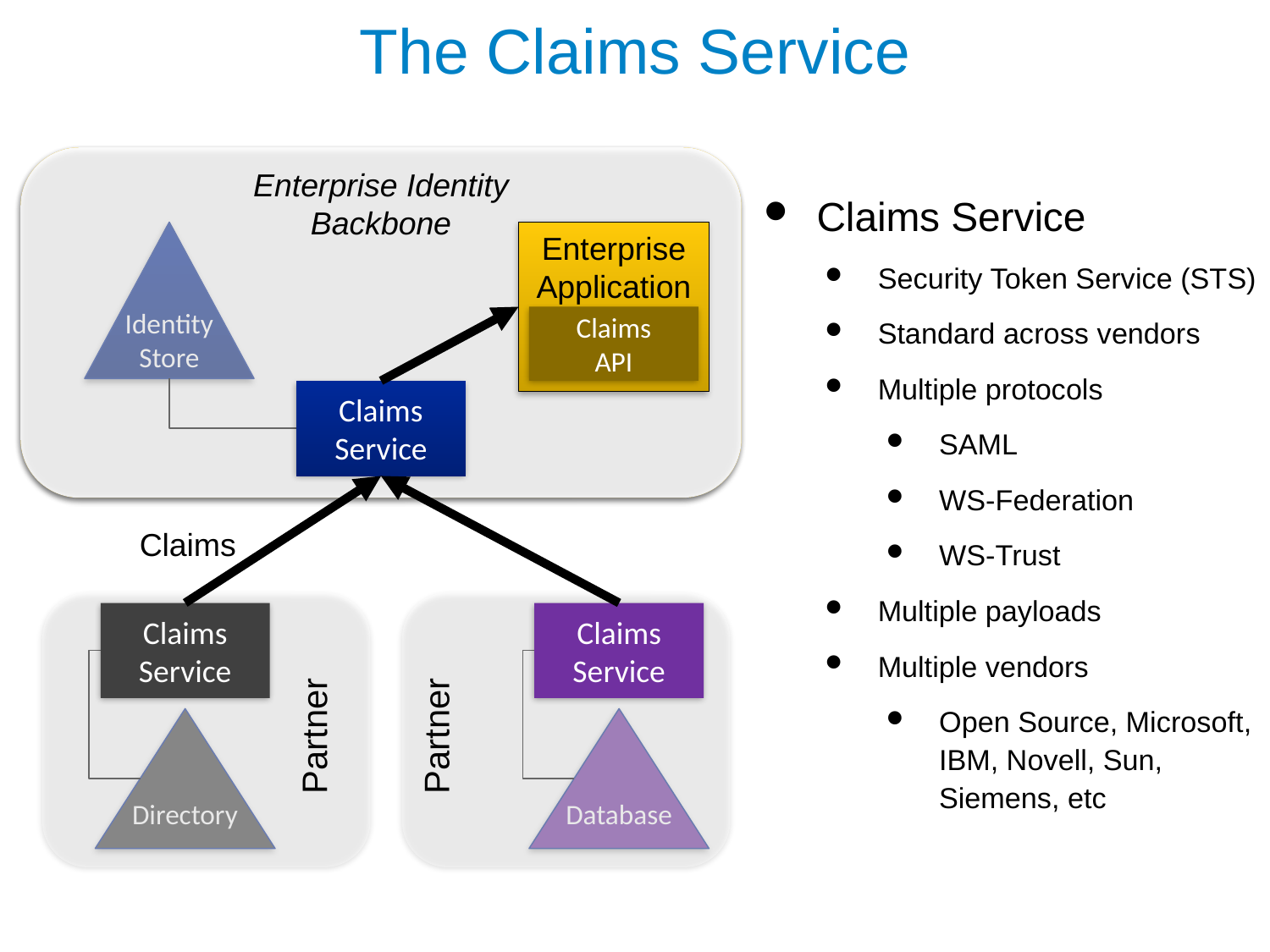

# The Claims Service
Microsoft Services Identity Backbone

Enterprise Identity Backbone
Claims Service
Security Token Service (STS)
Standard across vendors
Multiple protocols
SAML
WS-Federation
WS-Trust
Multiple payloads
Multiple vendors
Open Source, Microsoft, IBM, Novell, Sun, Siemens, etc
Identity
Store
Enterprise
Application
Claims
API
Claims
Service
Claims

Claims
Service
Claims
Service
Partner
Partner
Directory
Database